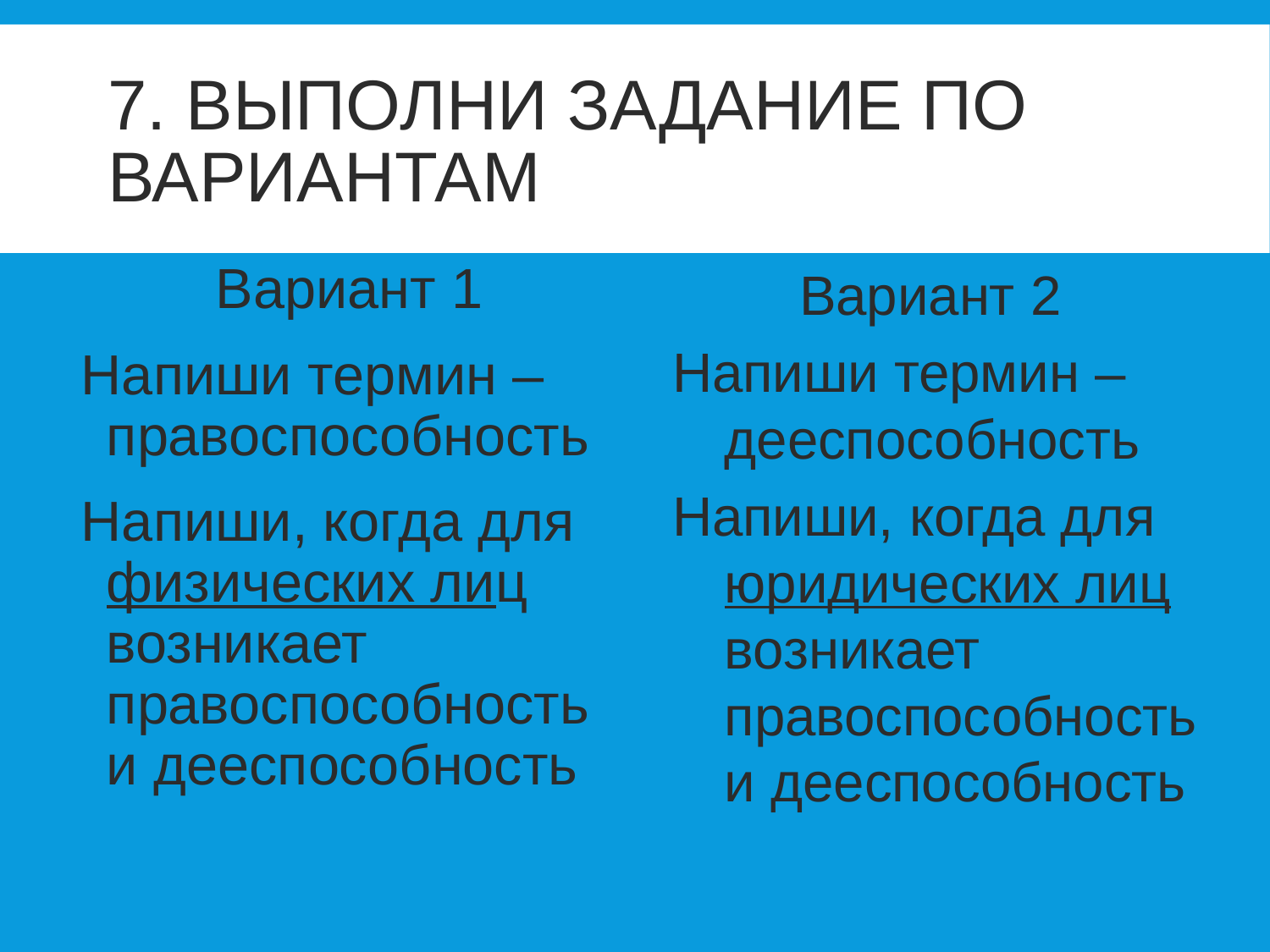

# 7. Выполни задание по вариантам

Вариант 1
Напиши термин – правоспособность
Напиши, когда для физических лиц возникает правоспособность и дееспособность
Вариант 2
Напиши термин – дееспособность
Напиши, когда для юридических лиц возникает правоспособность и дееспособность